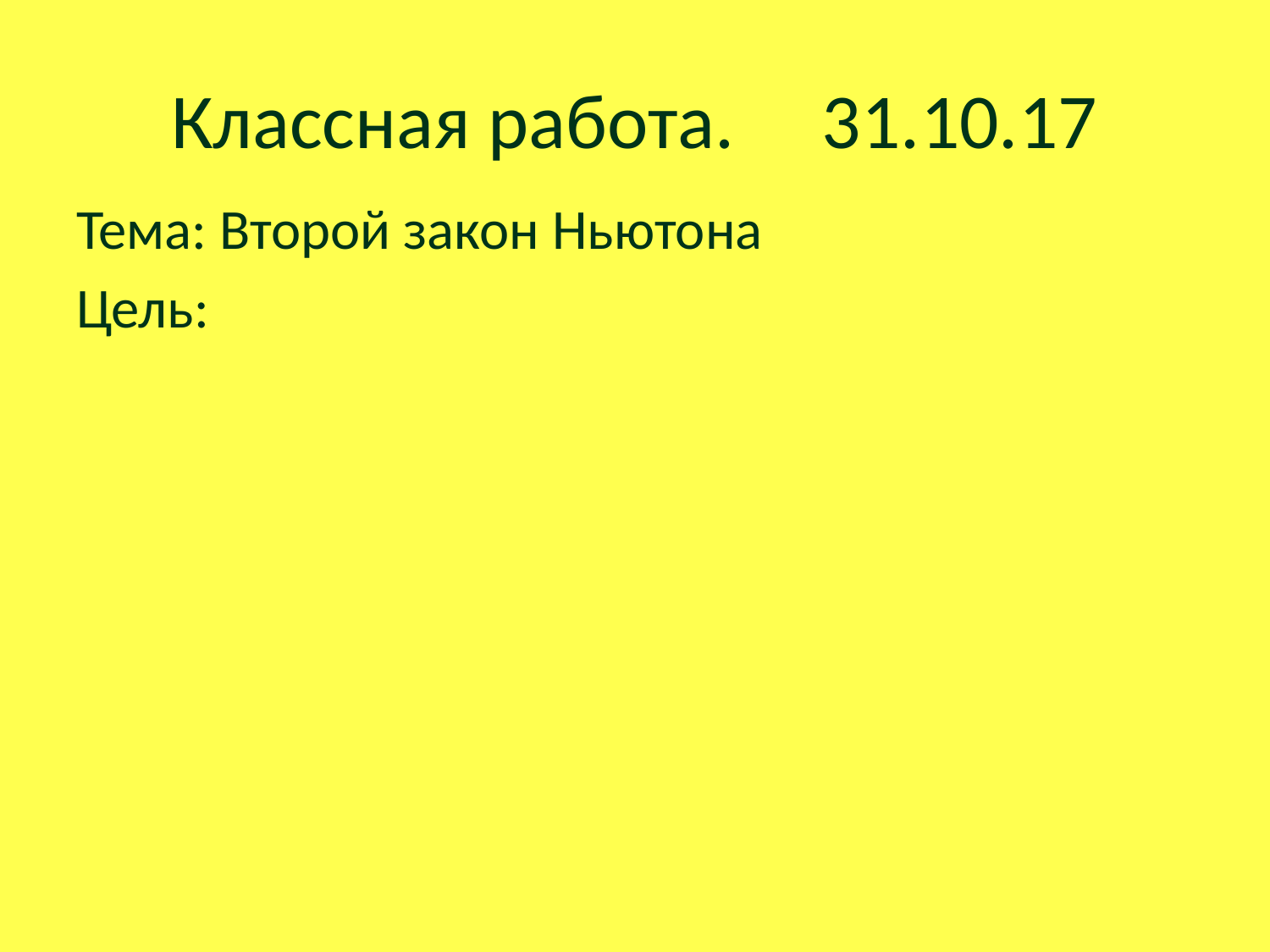

# Классная работа.     31.10.17
Тема: Второй закон Ньютона
Цель: